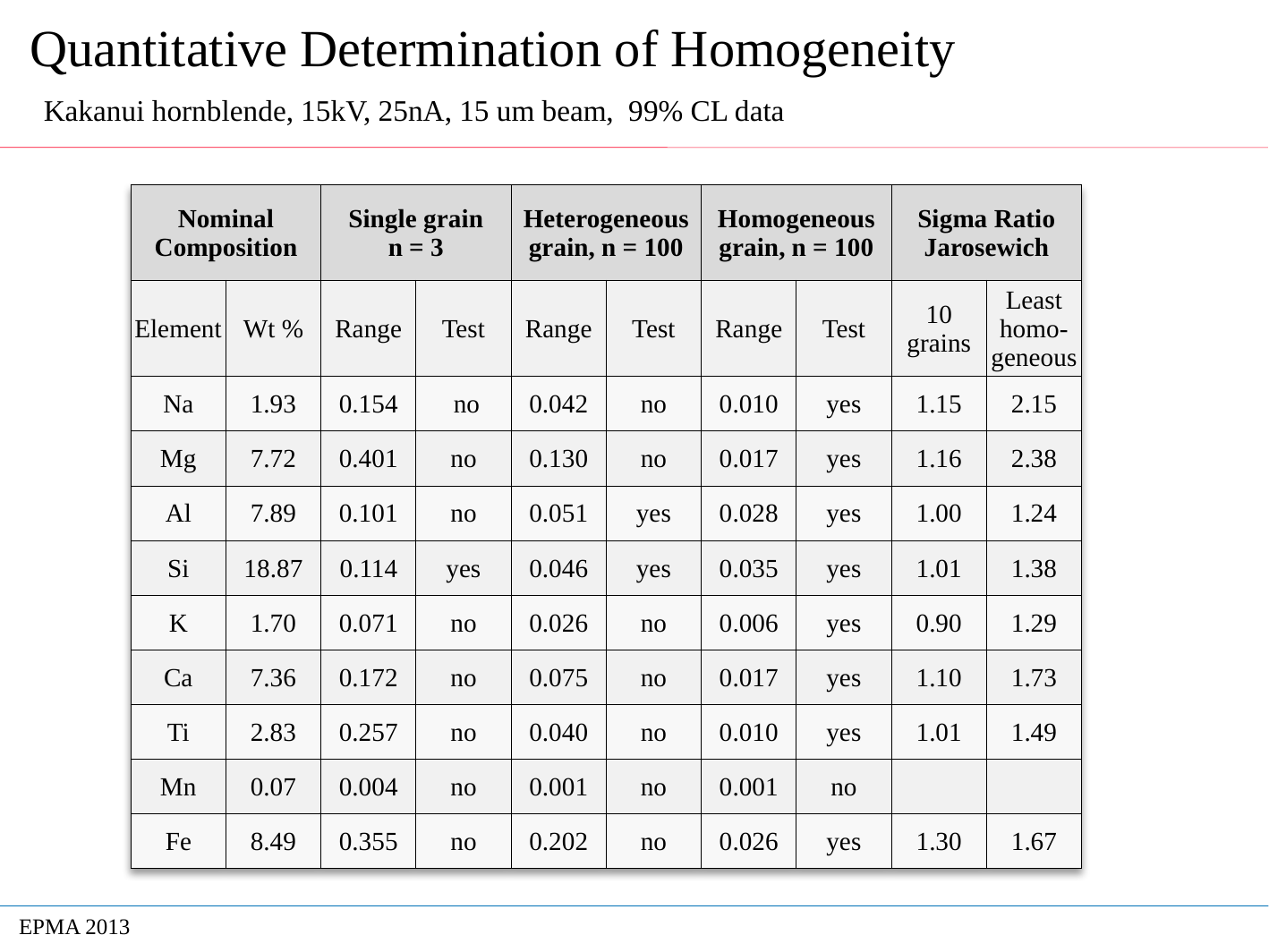

# Quantitative Determination of Homogeneity
Kakanui hornblende, 15kV, 25nA, 15 um beam,  99% CL data
| Nominal Composition |  | Single grain n = 3 |  | Heterogeneous grain, n = 100 |  | Homogeneous grain, n = 100 |  | Sigma Ratio Jarosewich |  |
| --- | --- | --- | --- | --- | --- | --- | --- | --- | --- |
| Element | Wt % | Range | Test | Range | Test | Range | Test | 10 grains | Least homo-geneous |
| Na | 1.93 | 0.154 | no | 0.042 | no | 0.010 | yes | 1.15 | 2.15 |
| Mg | 7.72 | 0.401 | no | 0.130 | no | 0.017 | yes | 1.16 | 2.38 |
| Al | 7.89 | 0.101 | no | 0.051 | yes | 0.028 | yes | 1.00 | 1.24 |
| Si | 18.87 | 0.114 | yes | 0.046 | yes | 0.035 | yes | 1.01 | 1.38 |
| K | 1.70 | 0.071 | no | 0.026 | no | 0.006 | yes | 0.90 | 1.29 |
| Ca | 7.36 | 0.172 | no | 0.075 | no | 0.017 | yes | 1.10 | 1.73 |
| Ti | 2.83 | 0.257 | no | 0.040 | no | 0.010 | yes | 1.01 | 1.49 |
| Mn | 0.07 | 0.004 | no | 0.001 | no | 0.001 | no |  |  |
| Fe | 8.49 | 0.355 | no | 0.202 | no | 0.026 | yes | 1.30 | 1.67 |
EPMA 2013